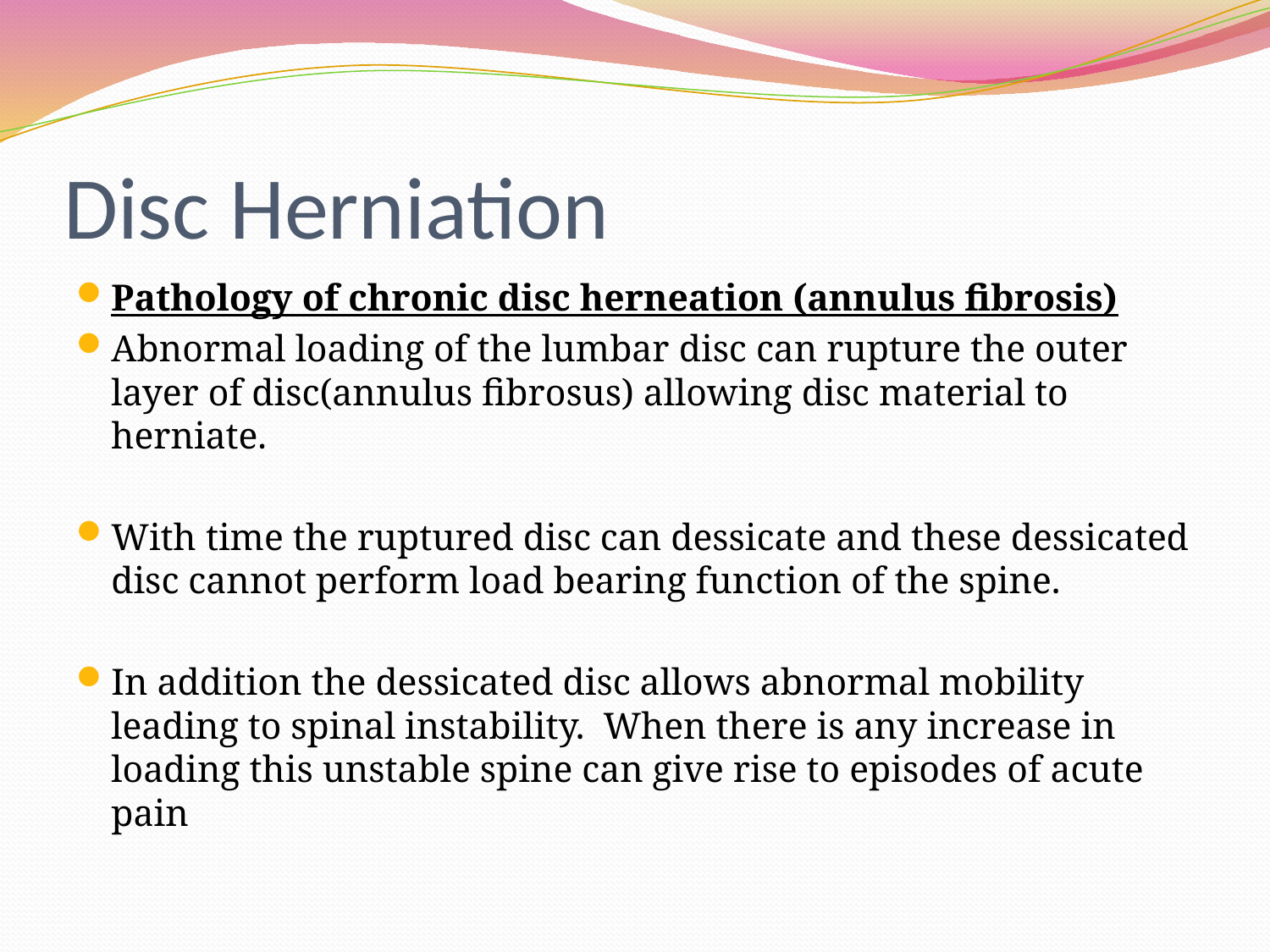

# Disc Herniation
Pathology of chronic disc herneation (annulus fibrosis)
Abnormal loading of the lumbar disc can rupture the outer layer of disc(annulus fibrosus) allowing disc material to herniate.

With time the ruptured disc can dessicate and these dessicated disc cannot perform load bearing function of the spine.

In addition the dessicated disc allows abnormal mobility leading to spinal instability.  When there is any increase in loading this unstable spine can give rise to episodes of acute pain